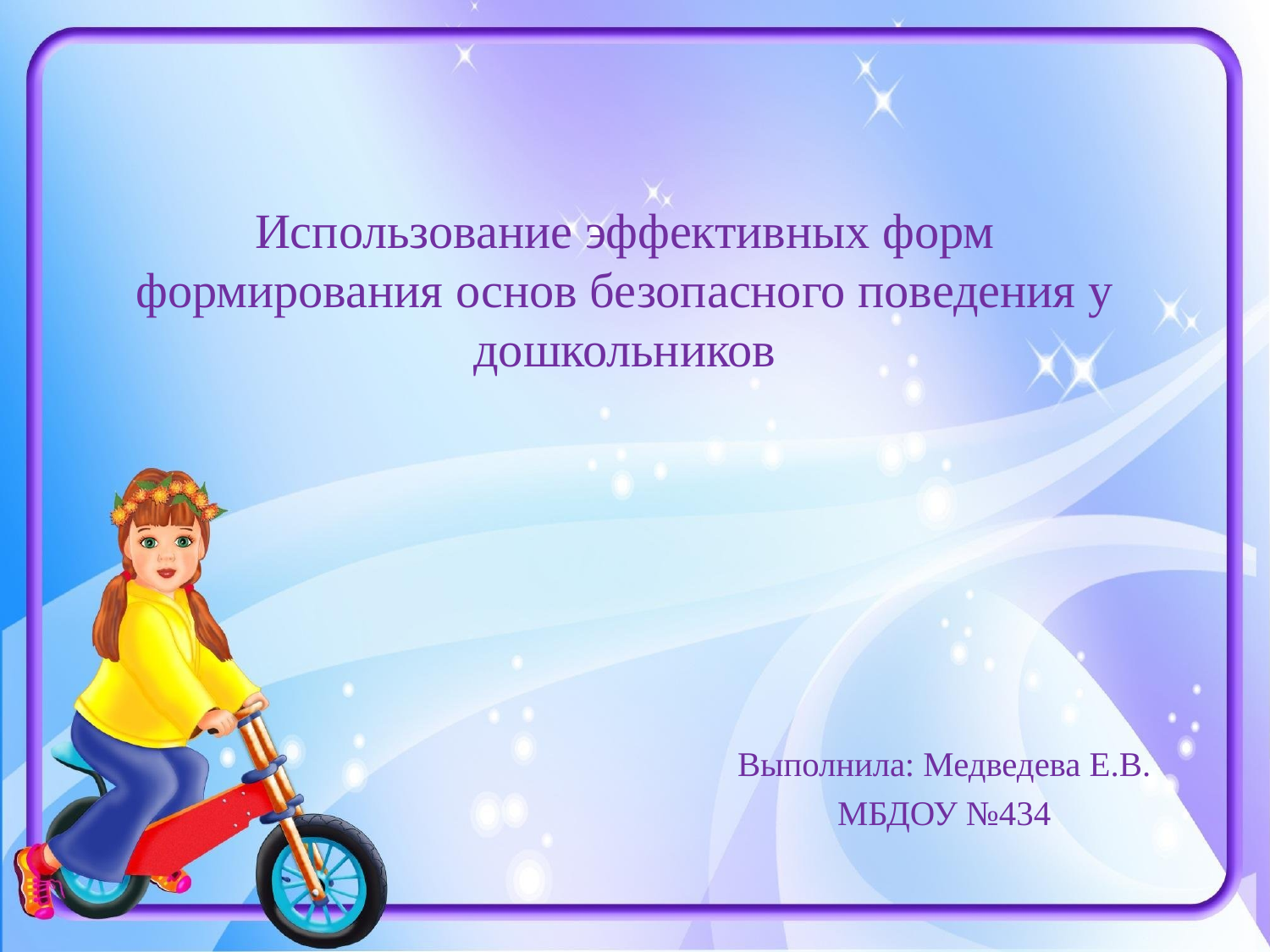

# Использование эффективных форм формирования основ безопасного поведения у дошкольников
Выполнила: Медведева Е.В.
МБДОУ №434